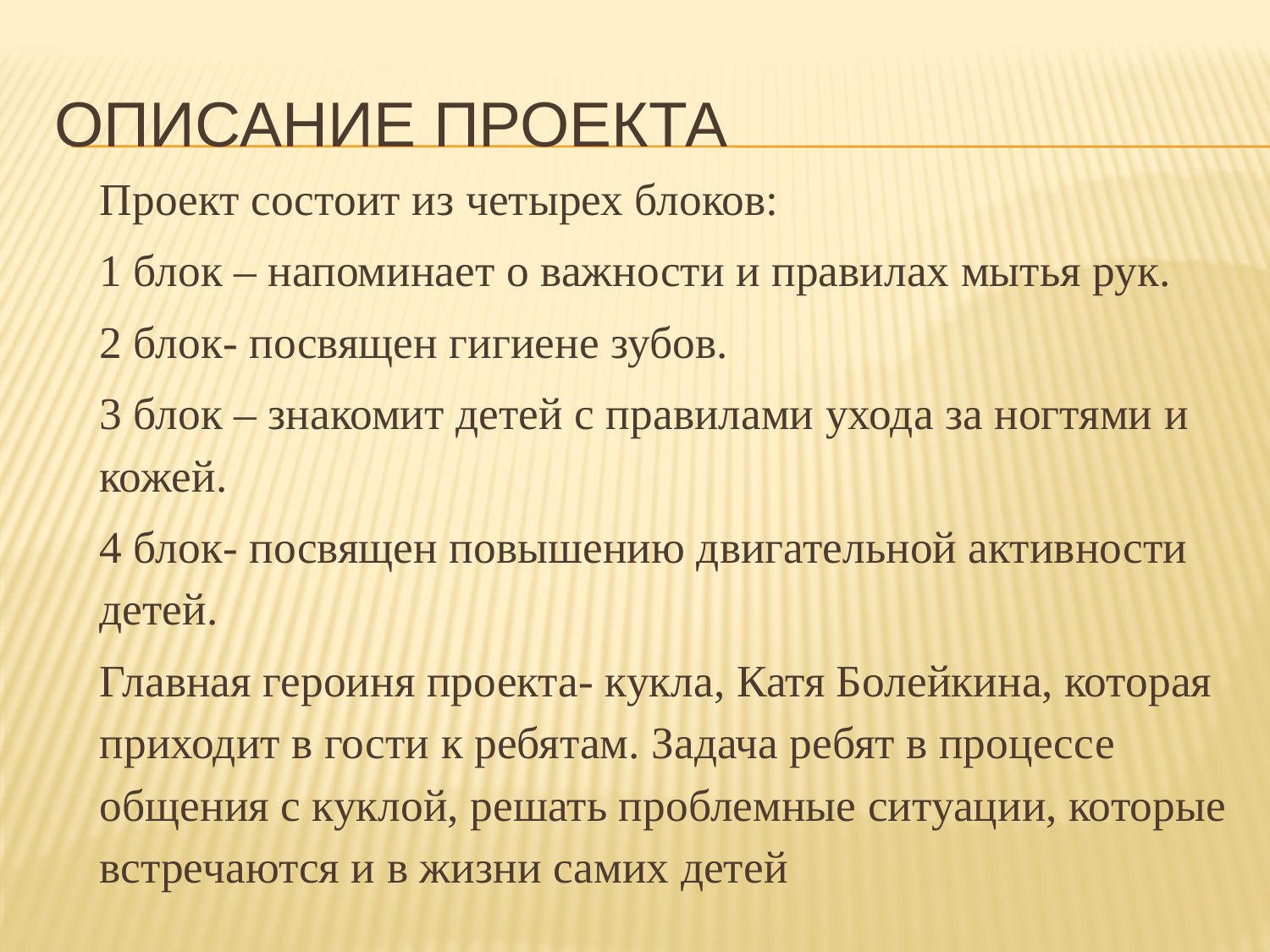

# Описание проекта
Проект состоит из четырех блоков:
1 блок – напоминает о важности и правилах мытья рук.
2 блок- посвящен гигиене зубов.
3 блок – знакомит детей с правилами ухода за ногтями и кожей.
4 блок- посвящен повышению двигательной активности детей.
Главная героиня проекта- кукла, Катя Болейкина, которая приходит в гости к ребятам. Задача ребят в процессе общения с куклой, решать проблемные ситуации, которые встречаются и в жизни самих детей